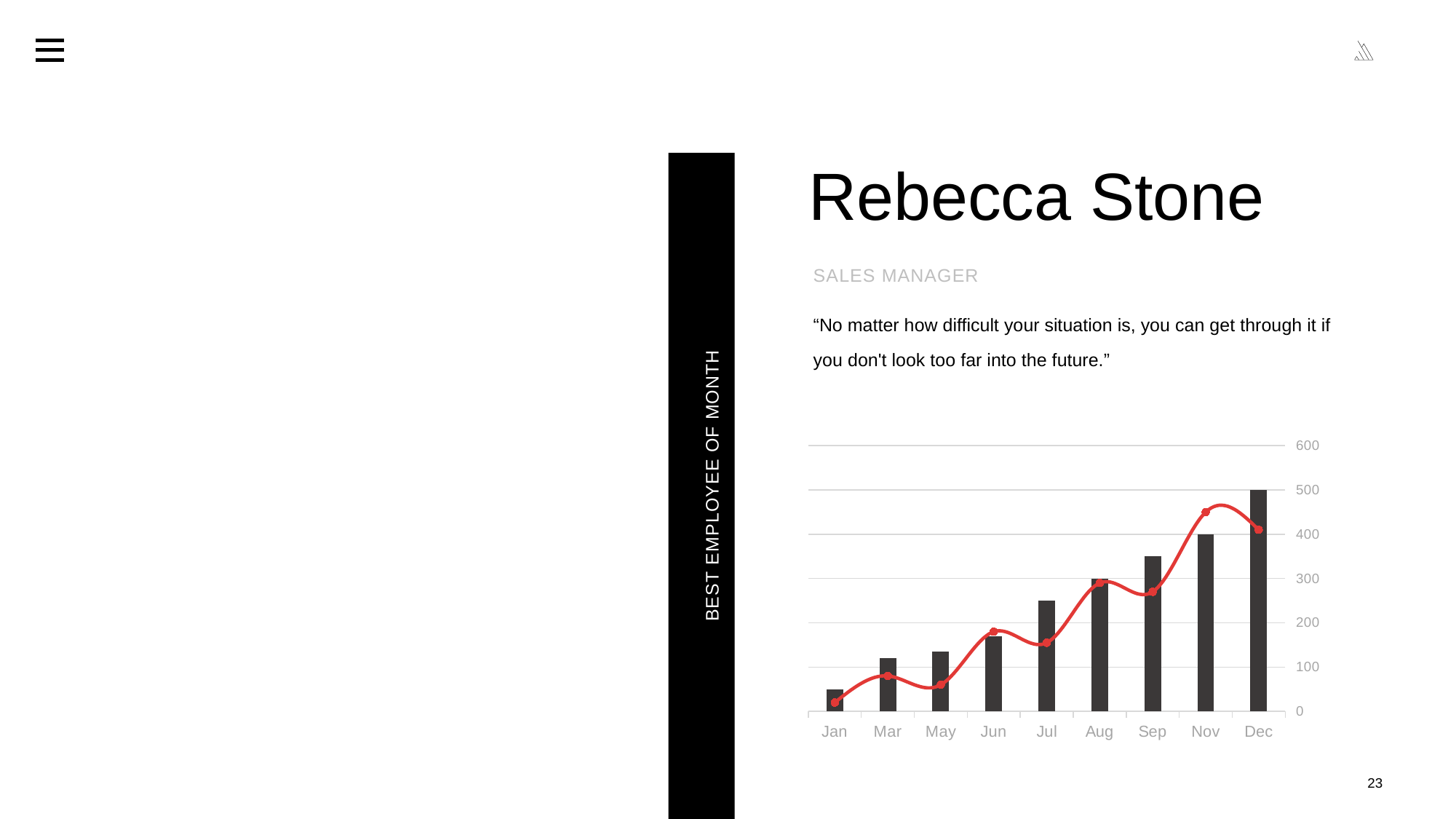

Rebecca Stone

SALES MANAGER
“No matter how difficult your situation is, you can get through it if you don't look too far into the future.”

### Chart

| Category | Ser 1 | Ser 2 |
|---|---|---|
| Jan | 50.0 | 20.0 |
| Mar | 120.0 | 80.0 |
| May | 135.0 | 60.0 |
| Jun | 170.0 | 180.0 |
| Jul | 250.0 | 155.0 |
| Aug | 300.0 | 290.0 |
| Sep | 350.0 | 270.0 |
| Nov | 400.0 | 450.0 |
| Dec | 500.0 | 410.0 |
BEST EMPLOYEE OF MONTH